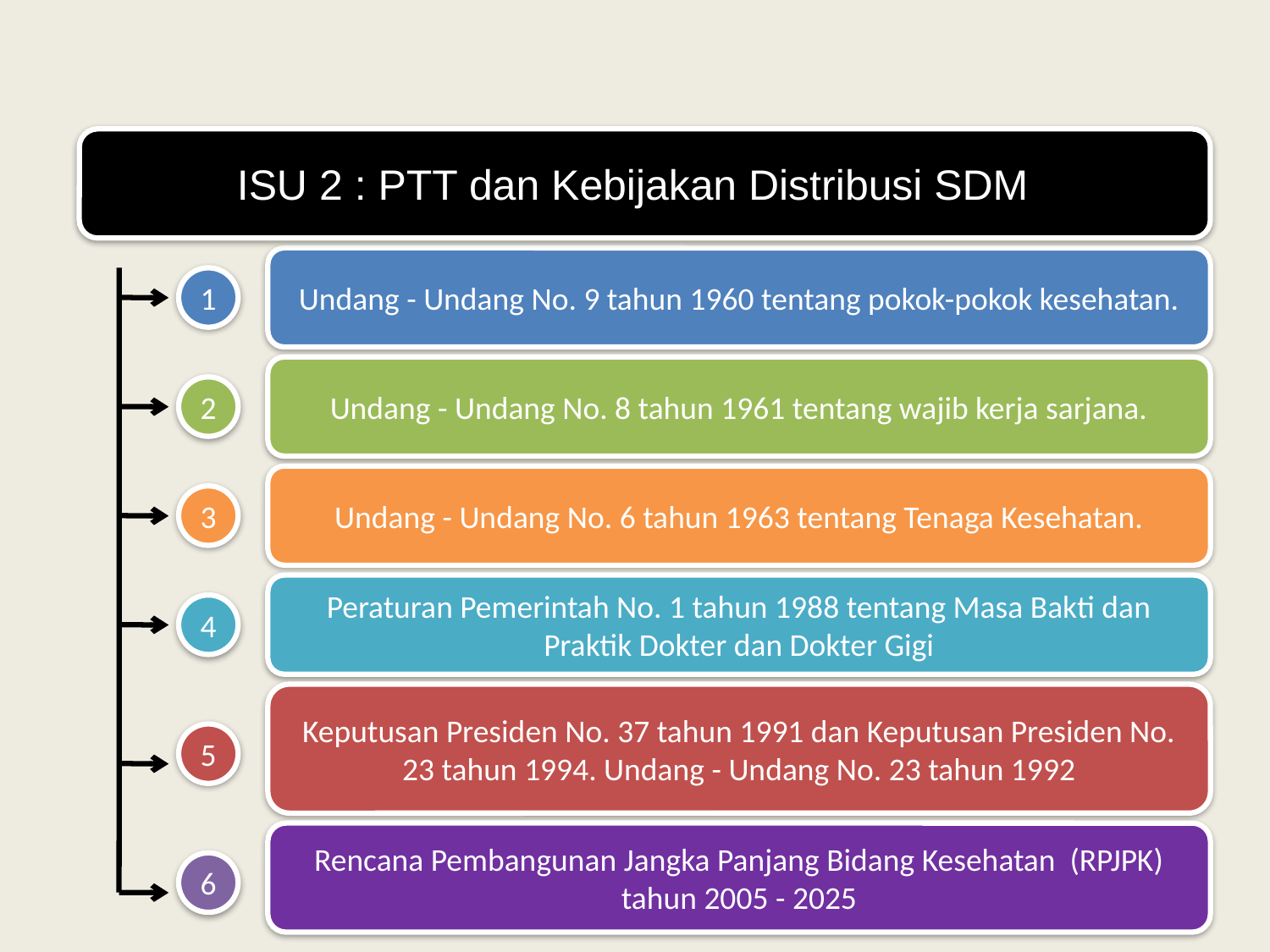

ISU 2 : PTT dan Kebijakan Distribusi SDM
Undang - Undang No. 9 tahun 1960 tentang pokok-pokok kesehatan.
1
Undang - Undang No. 8 tahun 1961 tentang wajib kerja sarjana.
2
Undang - Undang No. 6 tahun 1963 tentang Tenaga Kesehatan.
3
Peraturan Pemerintah No. 1 tahun 1988 tentang Masa Bakti dan Praktik Dokter dan Dokter Gigi
4
Keputusan Presiden No. 37 tahun 1991 dan Keputusan Presiden No. 23 tahun 1994. Undang - Undang No. 23 tahun 1992
5
Rencana Pembangunan Jangka Panjang Bidang Kesehatan  (RPJPK) tahun 2005 - 2025
6